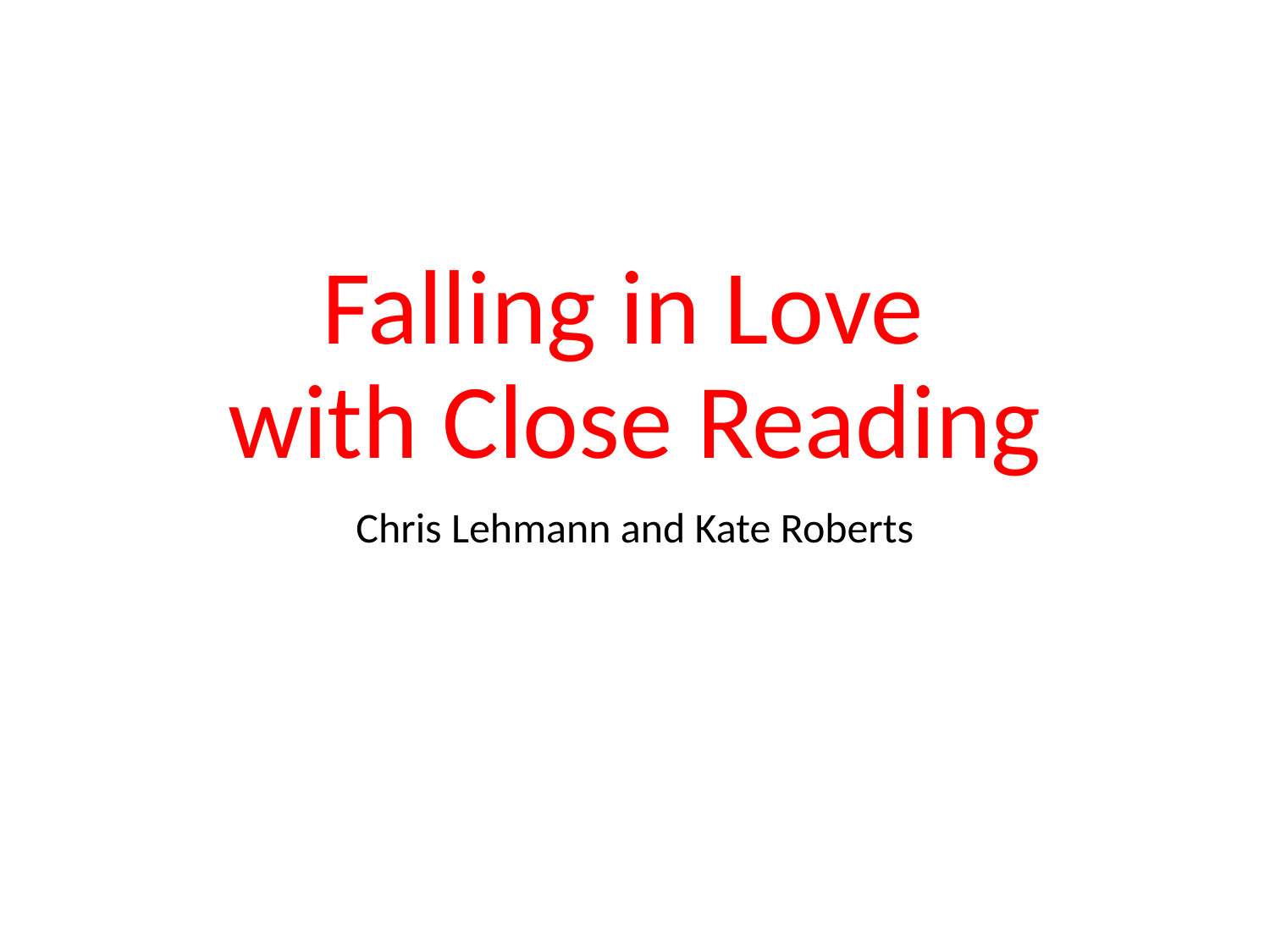

# Falling in Love with Close Reading
Chris Lehmann and Kate Roberts